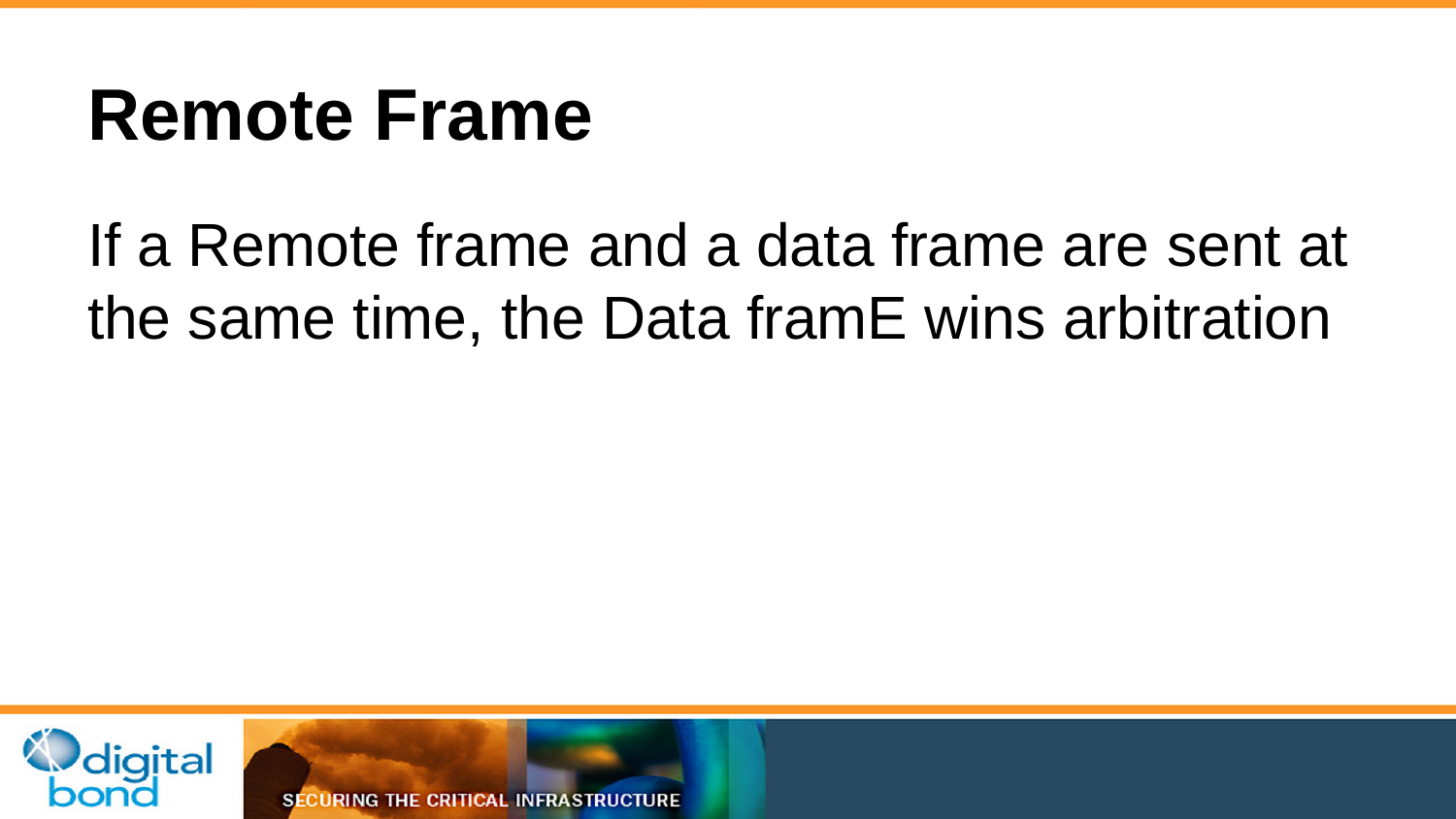

# Remote Frame
If a Remote frame and a data frame are sent at the same time, the Data framE wins arbitration